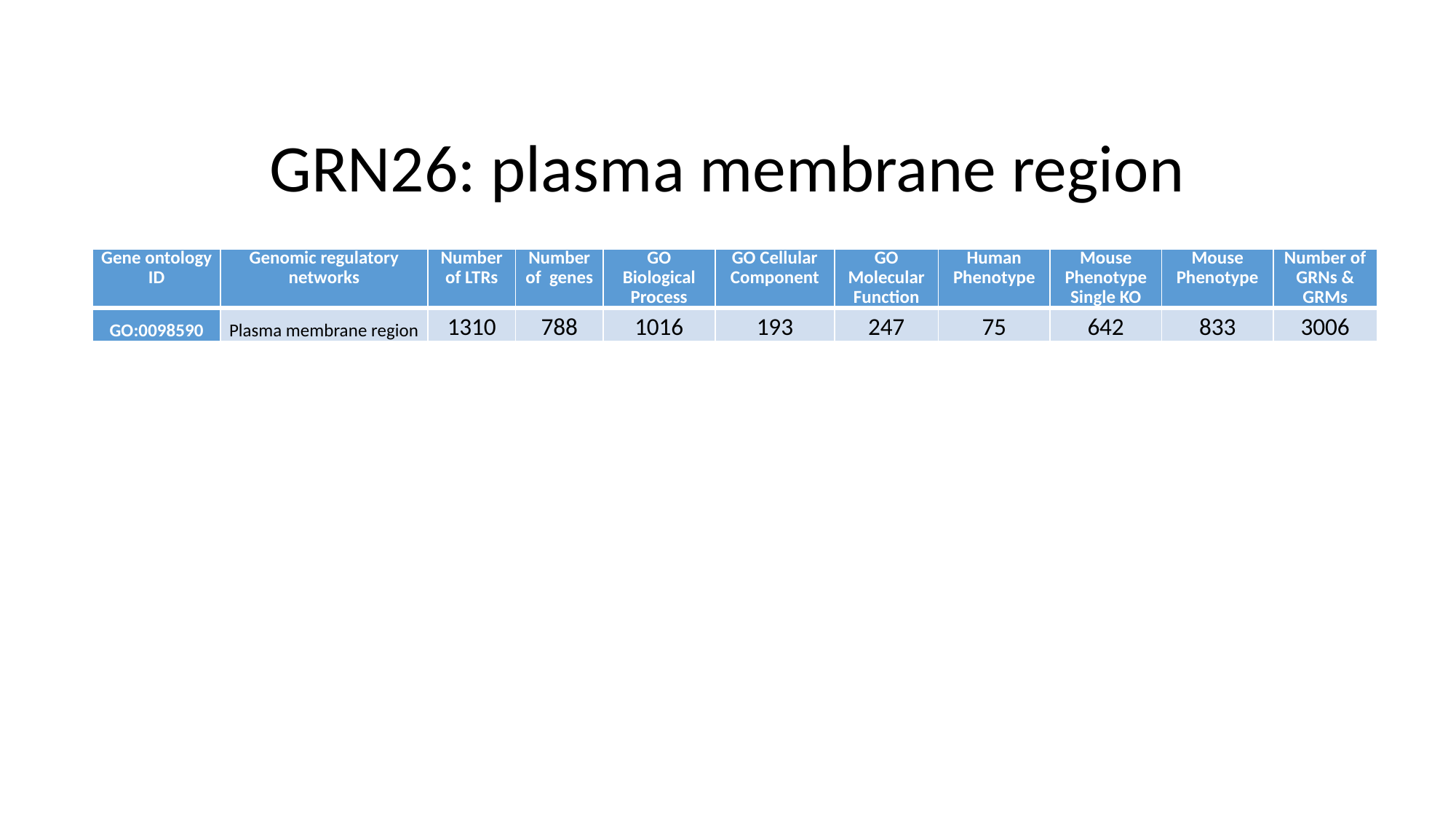

# GRN26: plasma membrane region
| Gene ontology ID | Genomic regulatory networks | Number of LTRs | Number of genes | GO Biological Process | GO Cellular Component | GO Molecular Function | Human Phenotype | Mouse Phenotype Single KO | Mouse Phenotype | Number of GRNs & GRMs |
| --- | --- | --- | --- | --- | --- | --- | --- | --- | --- | --- |
| GO:0098590 | Plasma membrane region | 1310 | 788 | 1016 | 193 | 247 | 75 | 642 | 833 | 3006 |